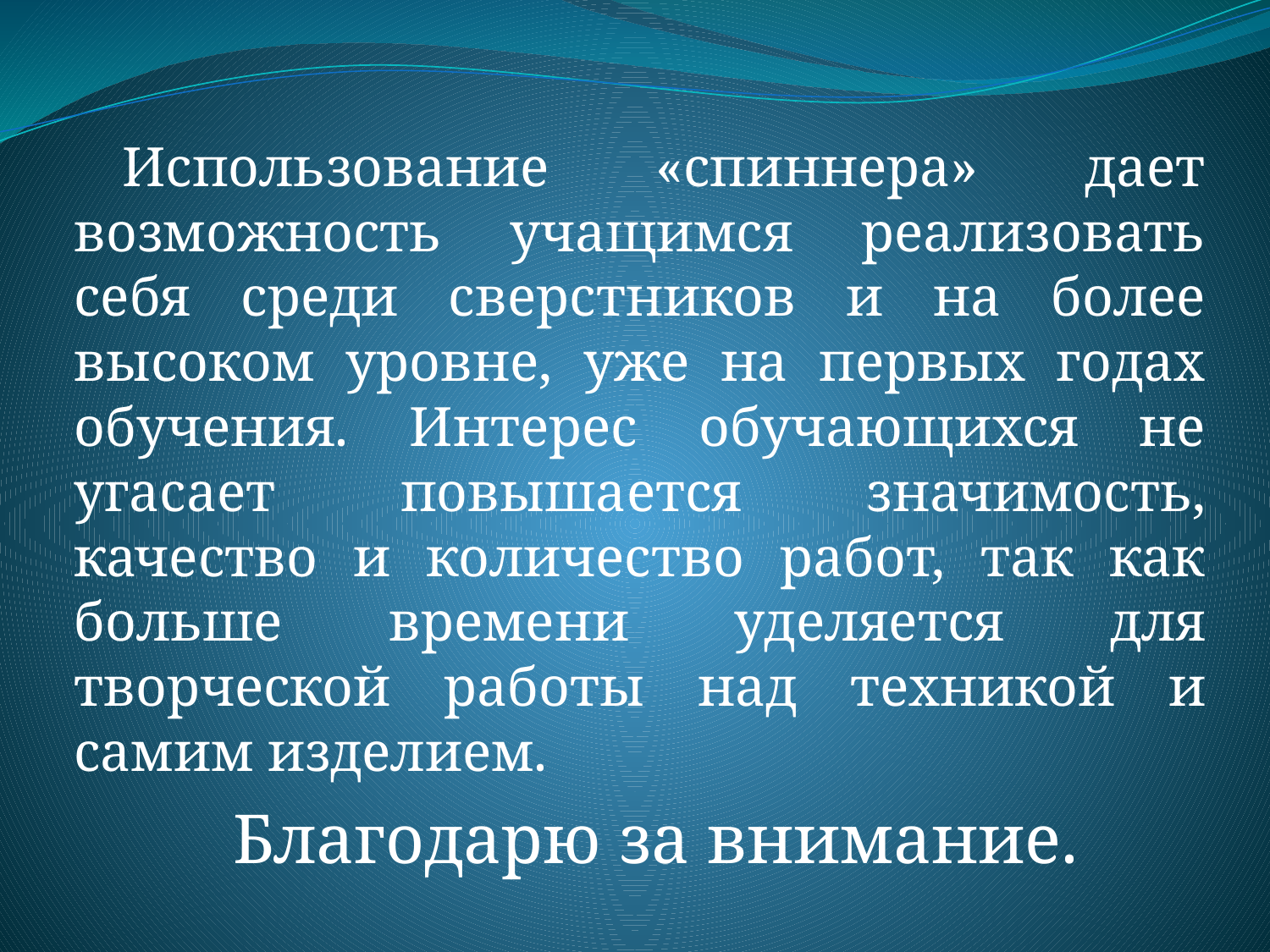

Использование «спиннера» дает возможность учащимся реализовать себя среди сверстников и на более высоком уровне, уже на первых годах обучения. Интерес обучающихся не угасает повышается значимость, качество и количество работ, так как больше времени уделяется для творческой работы над техникой и самим изделием.
Благодарю за внимание.